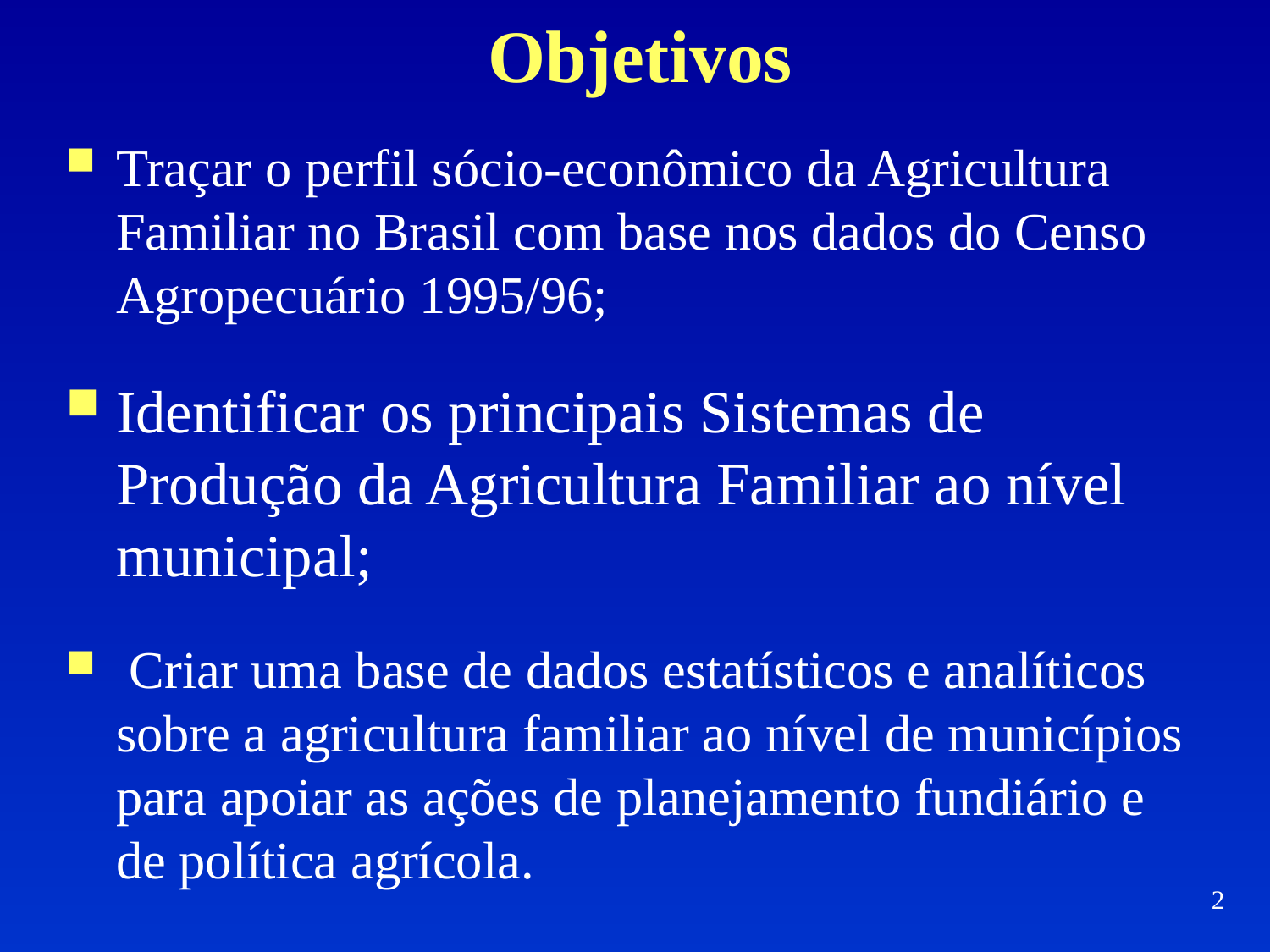

# Objetivos
Traçar o perfil sócio-econômico da Agricultura Familiar no Brasil com base nos dados do Censo Agropecuário 1995/96;

Identificar os principais Sistemas de Produção da Agricultura Familiar ao nível municipal;

 Criar uma base de dados estatísticos e analíticos sobre a agricultura familiar ao nível de municípios para apoiar as ações de planejamento fundiário e de política agrícola.
2